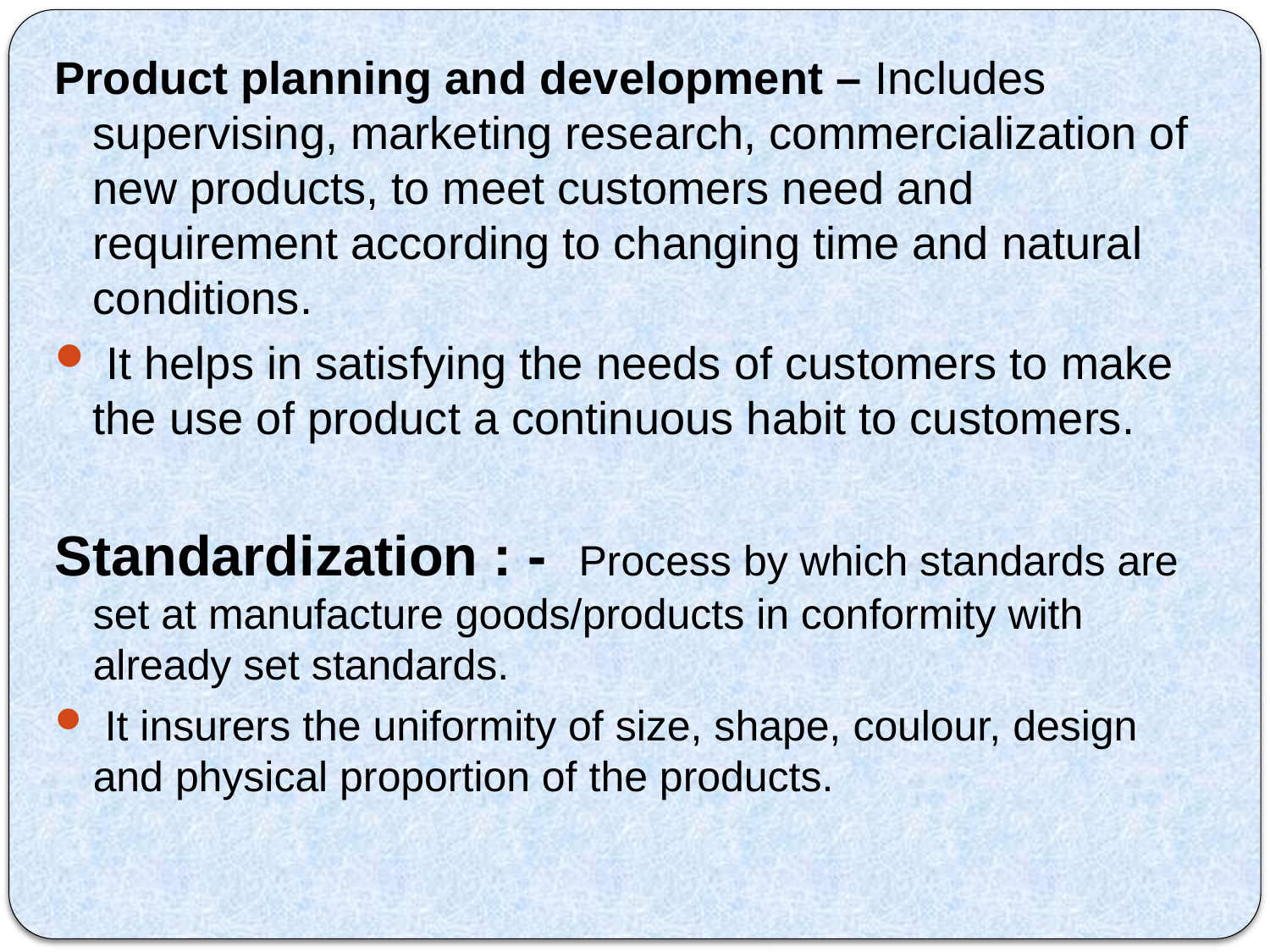

Product planning and development – Includes supervising, marketing research, commercialization of new products, to meet customers need and requirement according to changing time and natural conditions.
 It helps in satisfying the needs of customers to make the use of product a continuous habit to customers.

Standardization : -  Process by which standards are set at manufacture goods/products in conformity with already set standards.
 It insurers the uniformity of size, shape, coulour, design and physical proportion of the products.